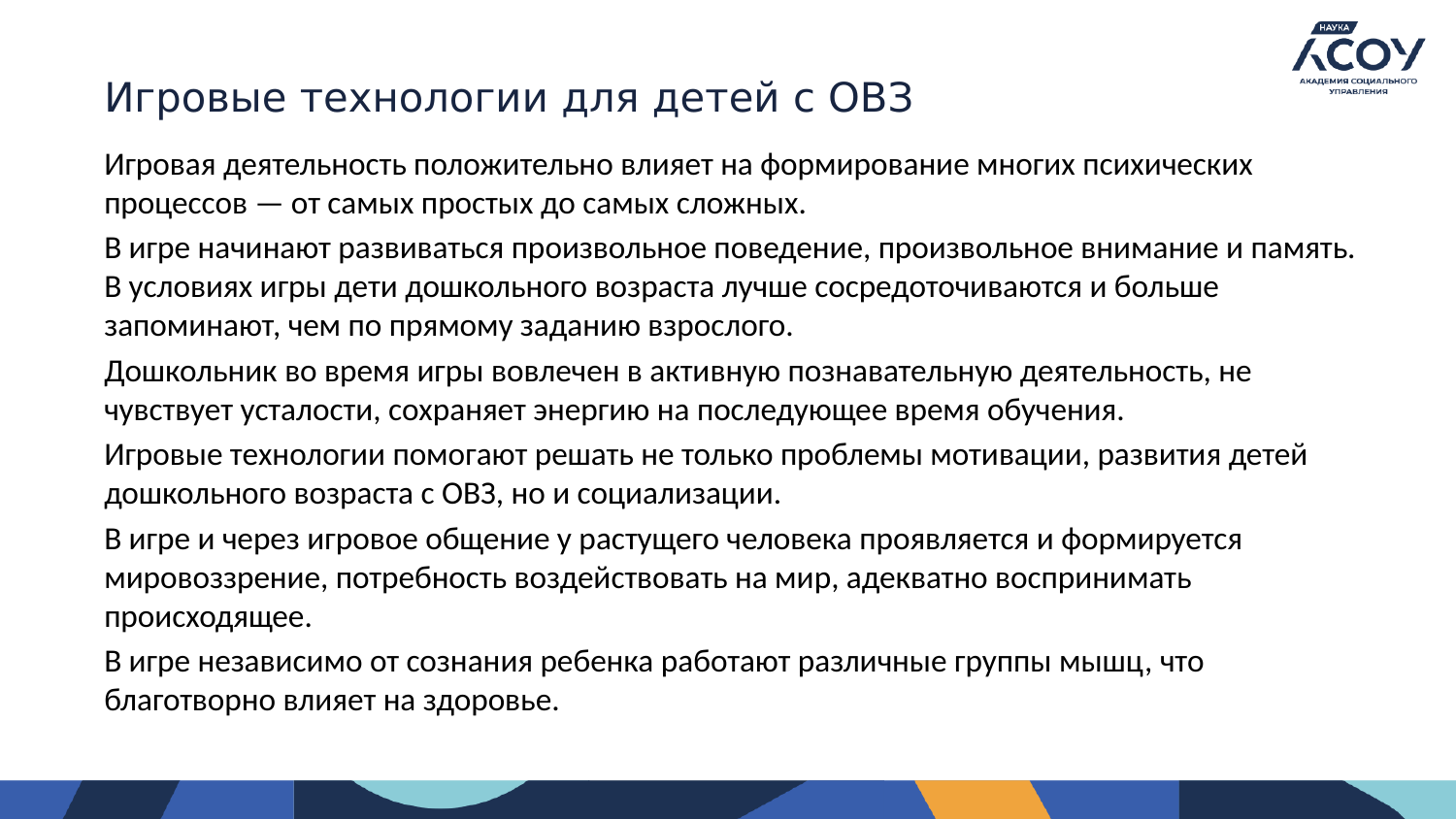

# Игровые технологии для детей с ОВЗ
Игровая деятельность положительно влияет на формирование многих психических процессов — от самых простых до самых сложных.
В игре начинают развиваться произвольное поведение, произвольное внимание и память. В условиях игры дети дошкольного возраста лучше сосредоточиваются и больше запоминают, чем по прямому заданию взрослого.
Дошкольник во время игры вовлечен в активную познавательную деятельность, не чувствует усталости, сохраняет энергию на последующее время обучения.
Игровые технологии помогают решать не только проблемы мотивации, развития детей дошкольного возраста с ОВЗ, но и социализации.
В игре и через игровое общение у растущего человека проявляется и формируется мировоззрение, потребность воздействовать на мир, адекватно воспринимать происходящее.
В игре независимо от сознания ребенка работают различные группы мышц, что благотворно влияет на здоровье.